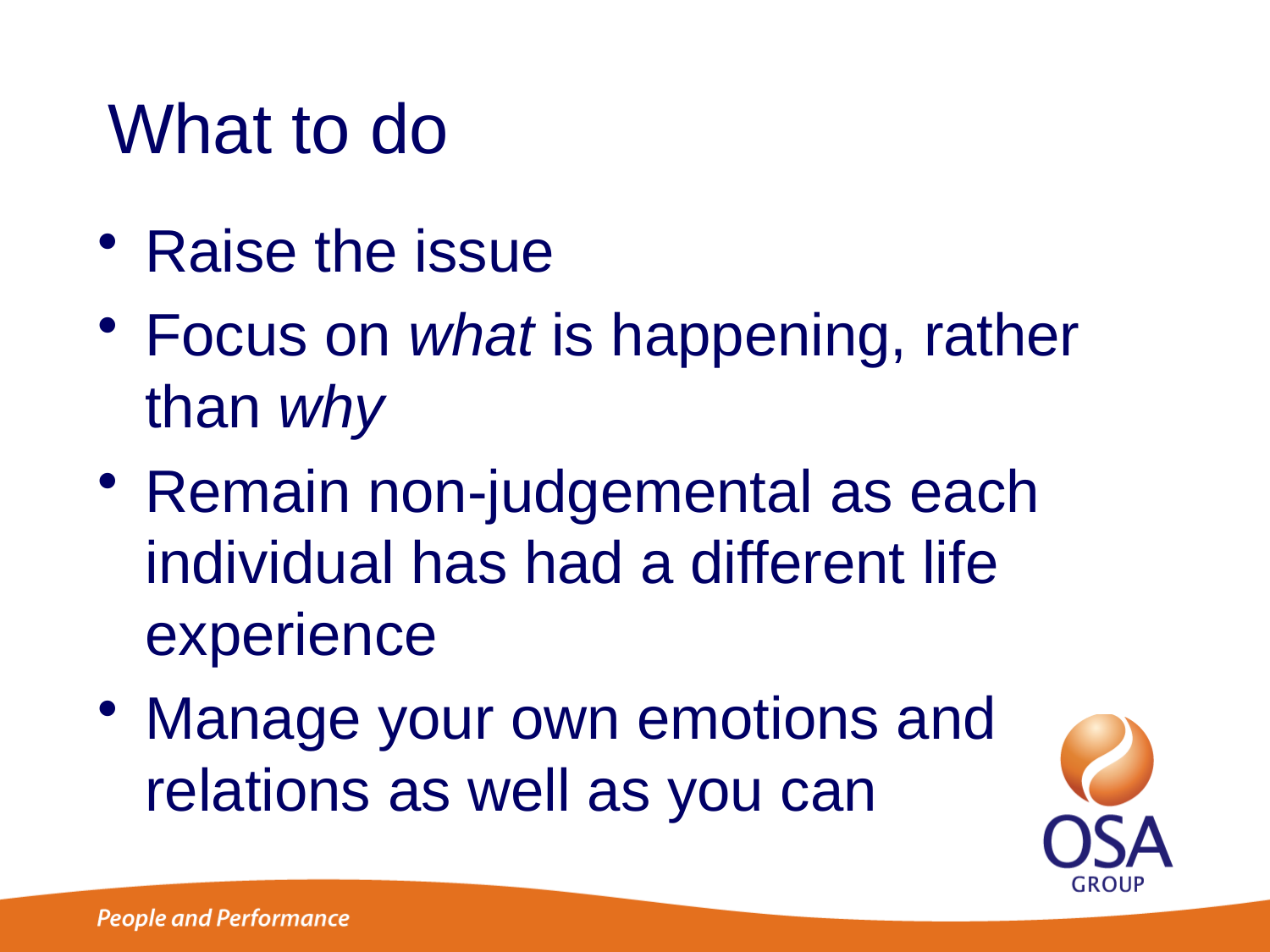

# What to do
Raise the issue
Focus on what is happening, rather than why
Remain non-judgemental as each individual has had a different life experience
Manage your own emotions and relations as well as you can